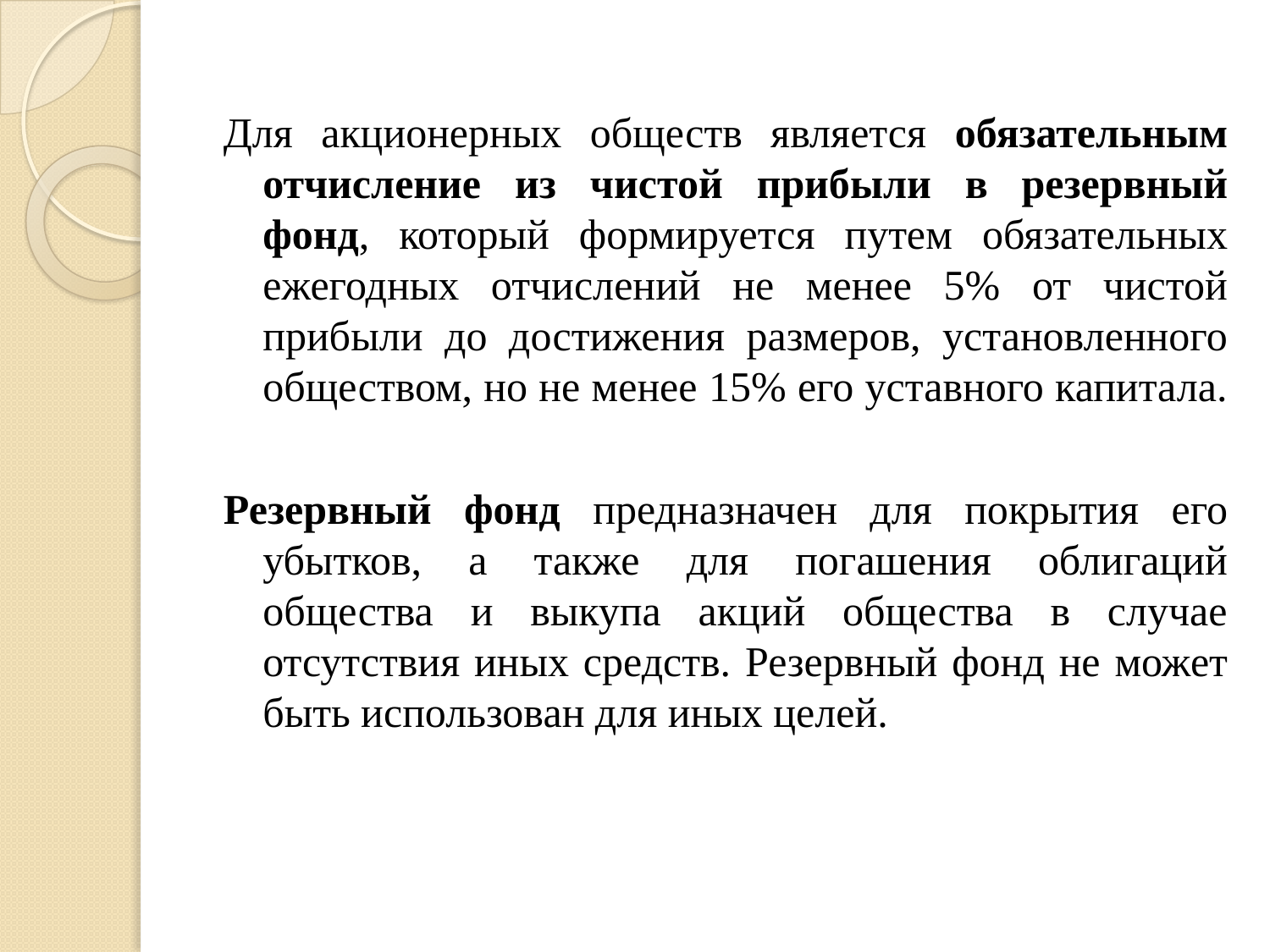

Для акционерных обществ является обязательным отчисление из чистой прибыли в резервный фонд, который формируется путем обязательных ежегодных отчислений не менее 5% от чистой прибыли до достижения размеров, установленного обществом, но не менее 15% его уставного капитала.

Резервный фонд предназначен для покрытия его убытков, а также для погашения облигаций общества и выкупа акций общества в случае отсутствия иных средств. Резервный фонд не может быть использован для иных целей.